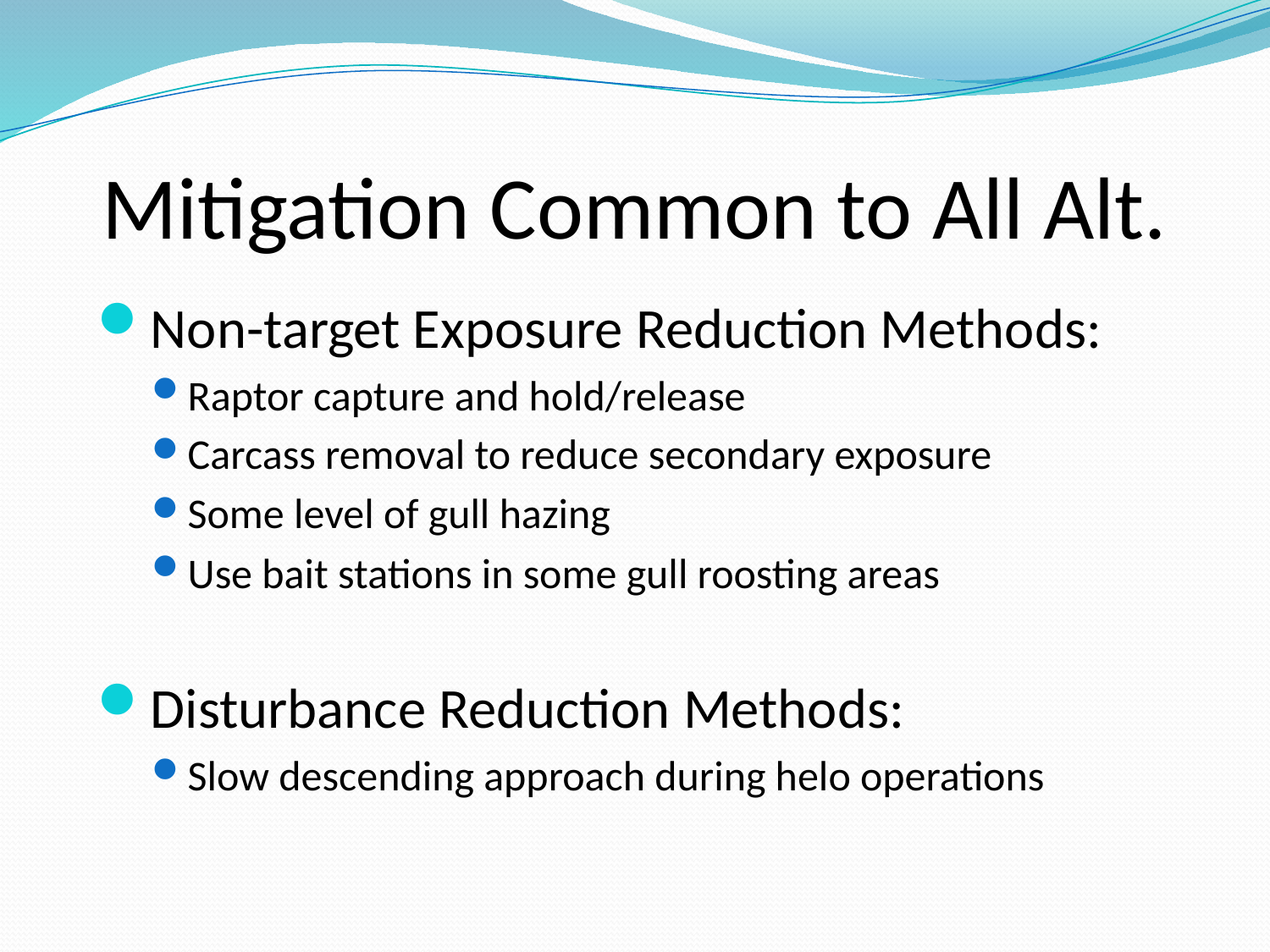

# Mitigation Common to All Alt.
Non-target Exposure Reduction Methods:
Raptor capture and hold/release
Carcass removal to reduce secondary exposure
Some level of gull hazing
Use bait stations in some gull roosting areas

Disturbance Reduction Methods:
Slow descending approach during helo operations